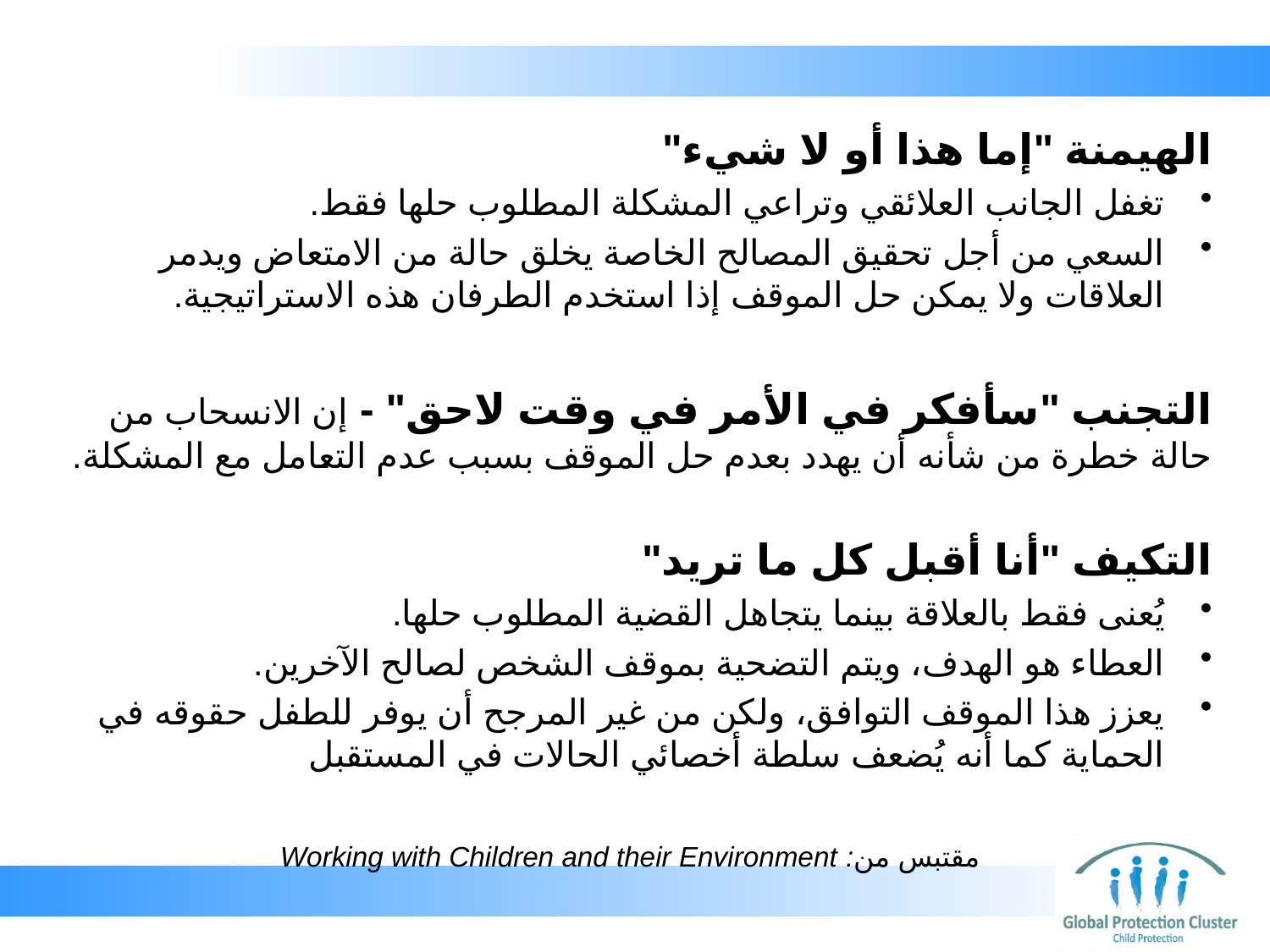

الهيمنة "إما هذا أو لا شيء"
تغفل الجانب العلائقي وتراعي المشكلة المطلوب حلها فقط.
السعي من أجل تحقيق المصالح الخاصة يخلق حالة من الامتعاض ويدمر العلاقات ولا يمكن حل الموقف إذا استخدم الطرفان هذه الاستراتيجية.

التجنب "سأفكر في الأمر في وقت لاحق" - إن الانسحاب من حالة خطرة من شأنه أن يهدد بعدم حل الموقف بسبب عدم التعامل مع المشكلة.

التكيف "أنا أقبل كل ما تريد"
يُعنى فقط بالعلاقة بينما يتجاهل القضية المطلوب حلها.
العطاء هو الهدف، ويتم التضحية بموقف الشخص لصالح الآخرين.
يعزز هذا الموقف التوافق، ولكن من غير المرجح أن يوفر للطفل حقوقه في الحماية كما أنه يُضعف سلطة أخصائي الحالات في المستقبل

مقتبس من: Working with Children and their Environment